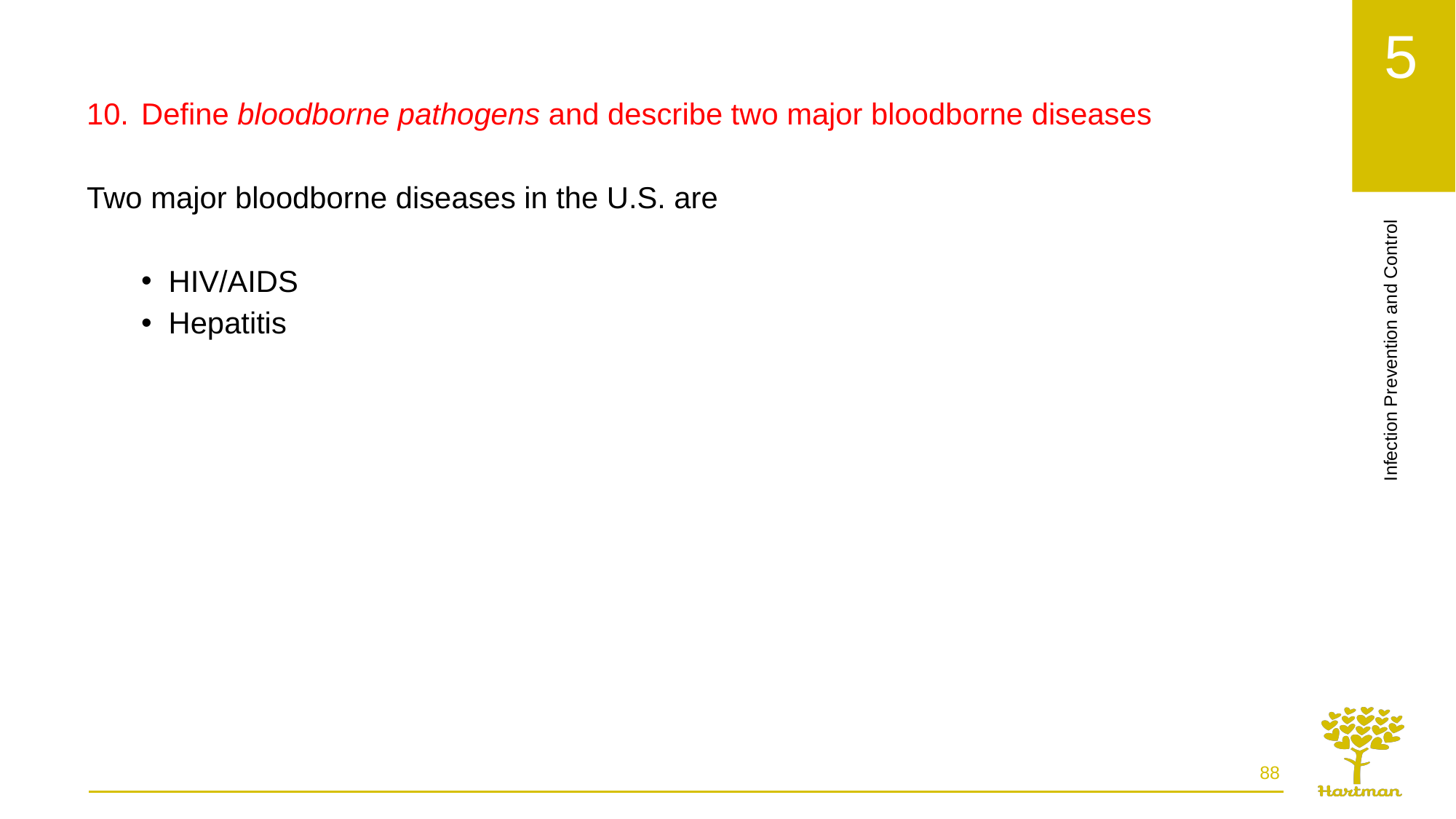

Define bloodborne pathogens and describe two major bloodborne diseases

Two major bloodborne diseases in the U.S. are

HIV/AIDS
Hepatitis

88